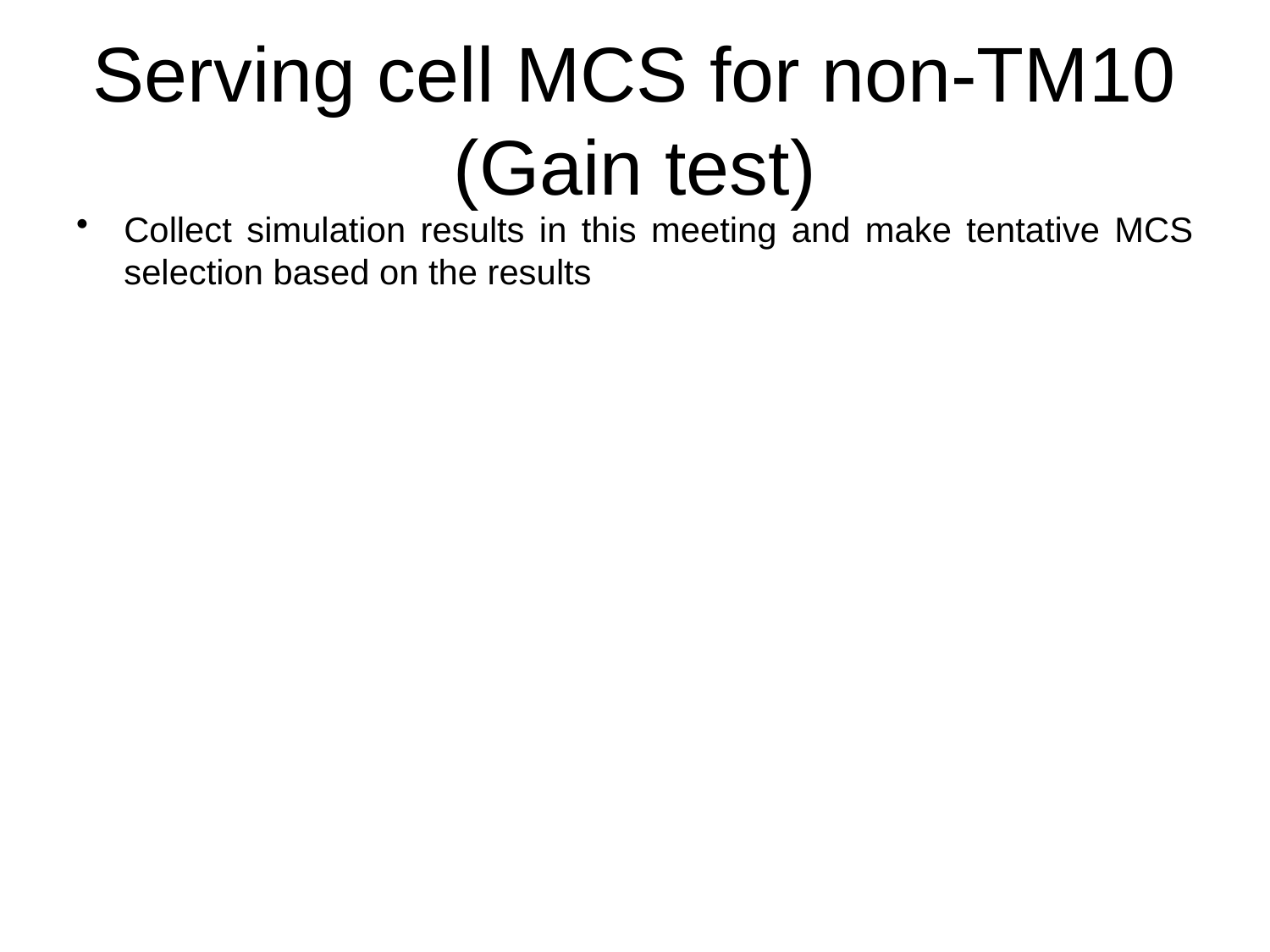

# Serving cell MCS for non-TM10 (Gain test)
Collect simulation results in this meeting and make tentative MCS selection based on the results